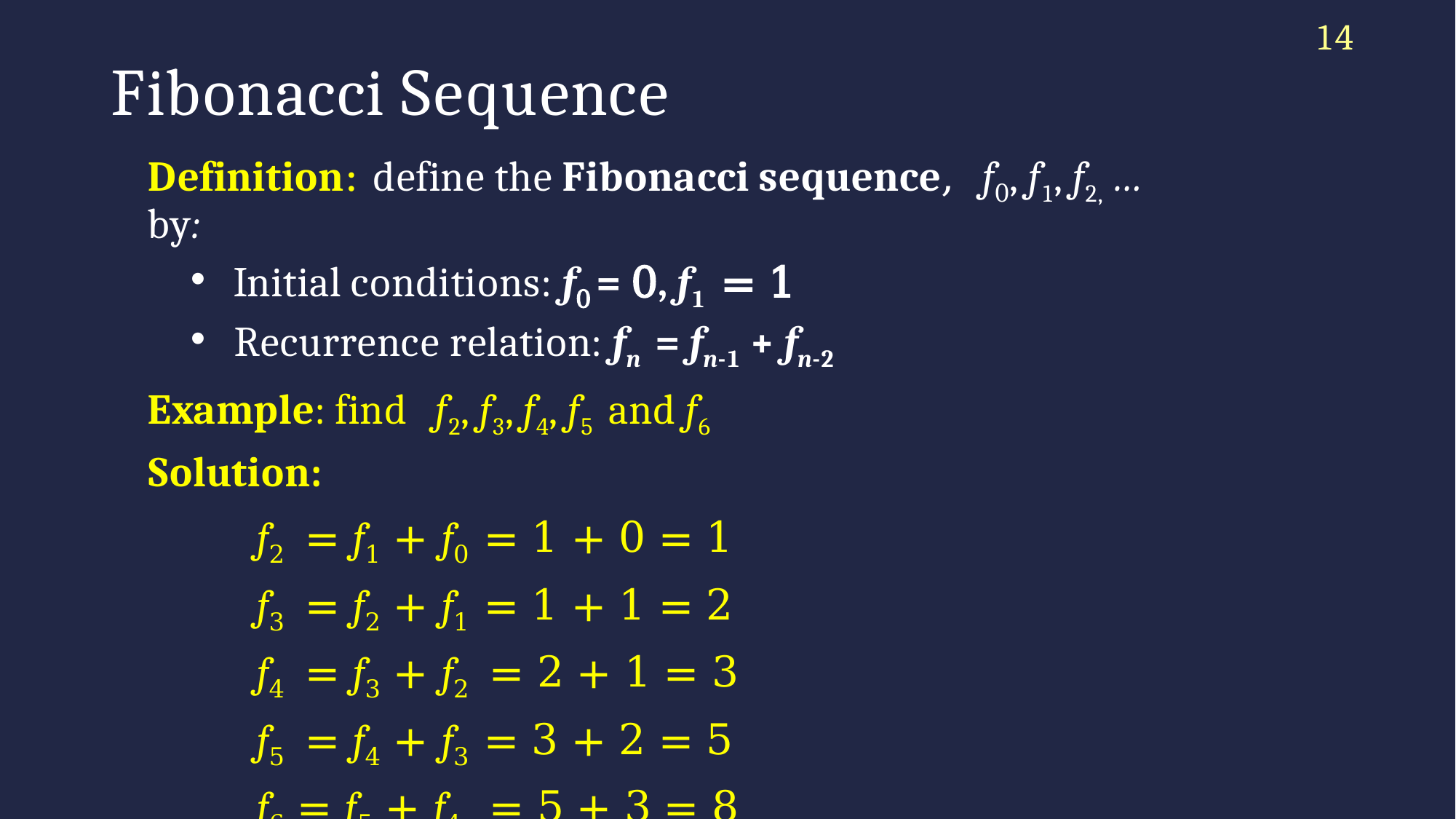

14
# Fibonacci Sequence
Definition: define the Fibonacci sequence,  f0, f1, f2, … by:
Initial conditions: f0 = 0, f1   = 1
Recurrence relation: fn  = fn-1 + fn-2
Example: find   f2, f3, f4, f5  and f6
Solution:
	f2  = f1 + f0  = 1 + 0 = 1
	f3  = f2 + f1  = 1 + 1 = 2
	f4  = f3 + f2  = 2 + 1 = 3
	f5  = f4 + f3  = 3 + 2 = 5
	f6 = f5 + f4   = 5 + 3 = 8